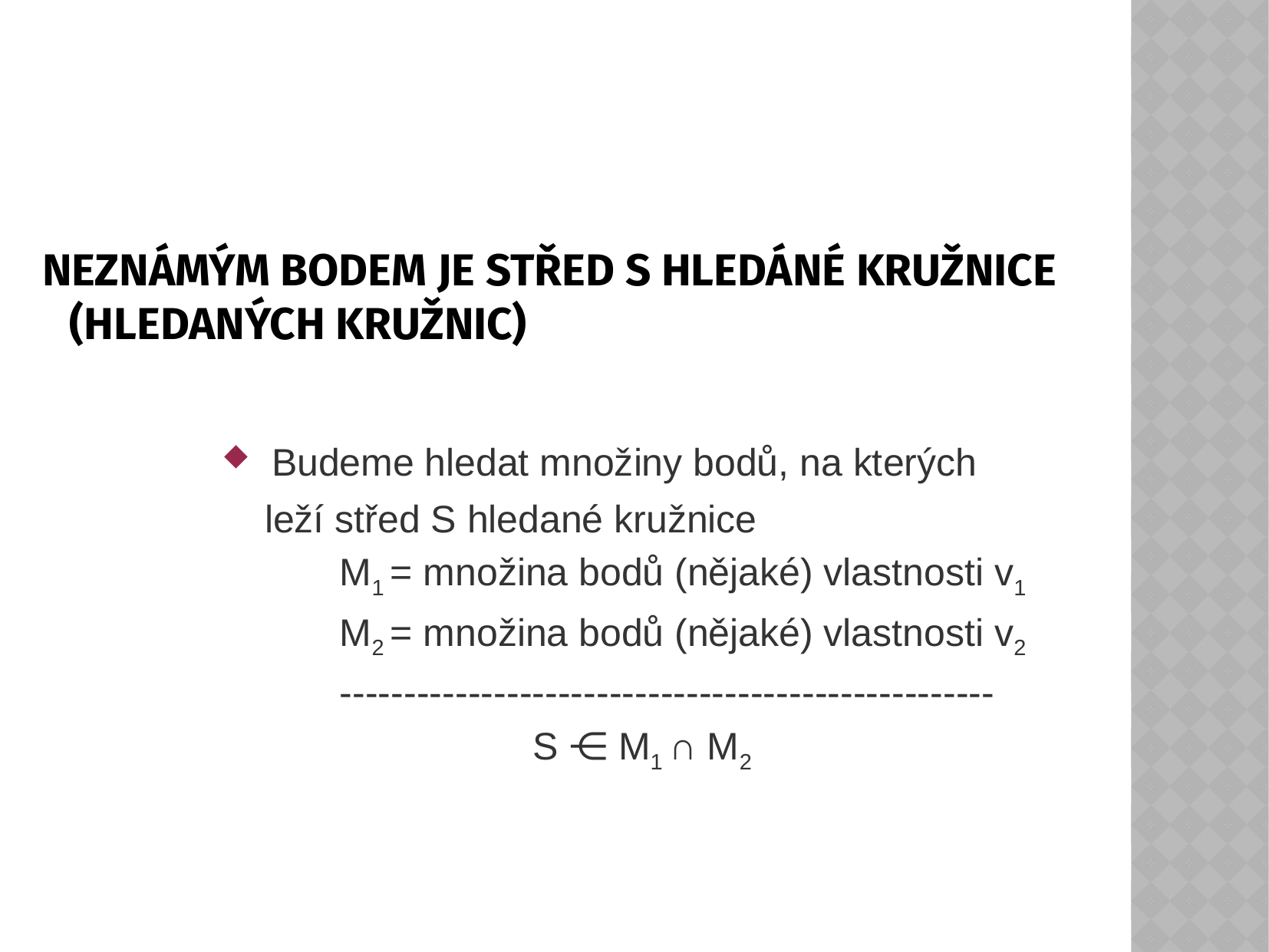

Neznámým bodem je střed S hledáné kružnice (hledaných kružnic)

  Budeme hledat množiny bodů, na kterých
    leží střed S hledané kružnice
M1 = množina bodů (nějaké) vlastnosti v1
M2 = množina bodů (nějaké) vlastnosti v2
---------------------------------------------------
                  S ⋲ M1 ∩ M2